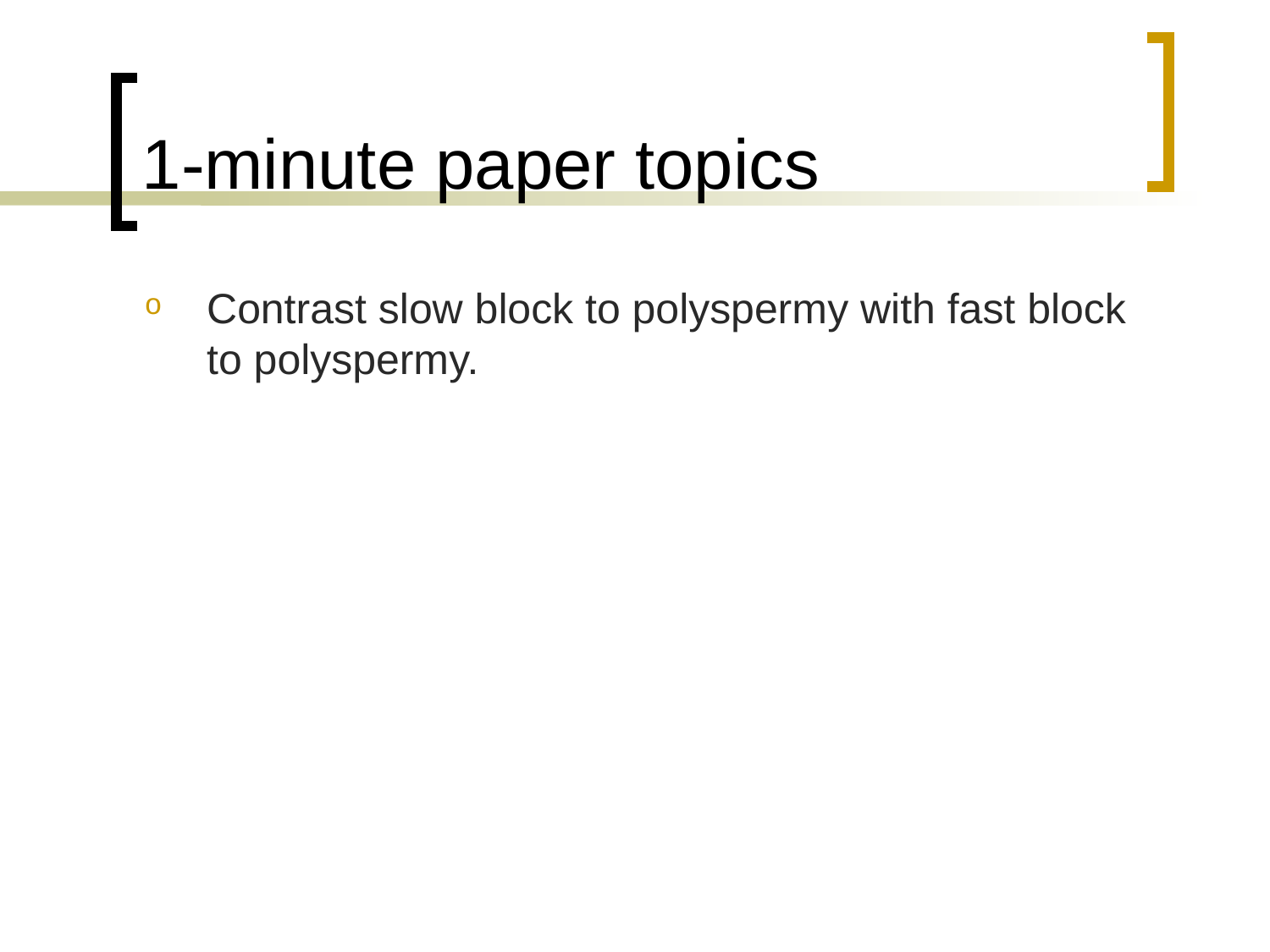

# 1-minute paper topics
Contrast slow block to polyspermy with fast block to polyspermy.